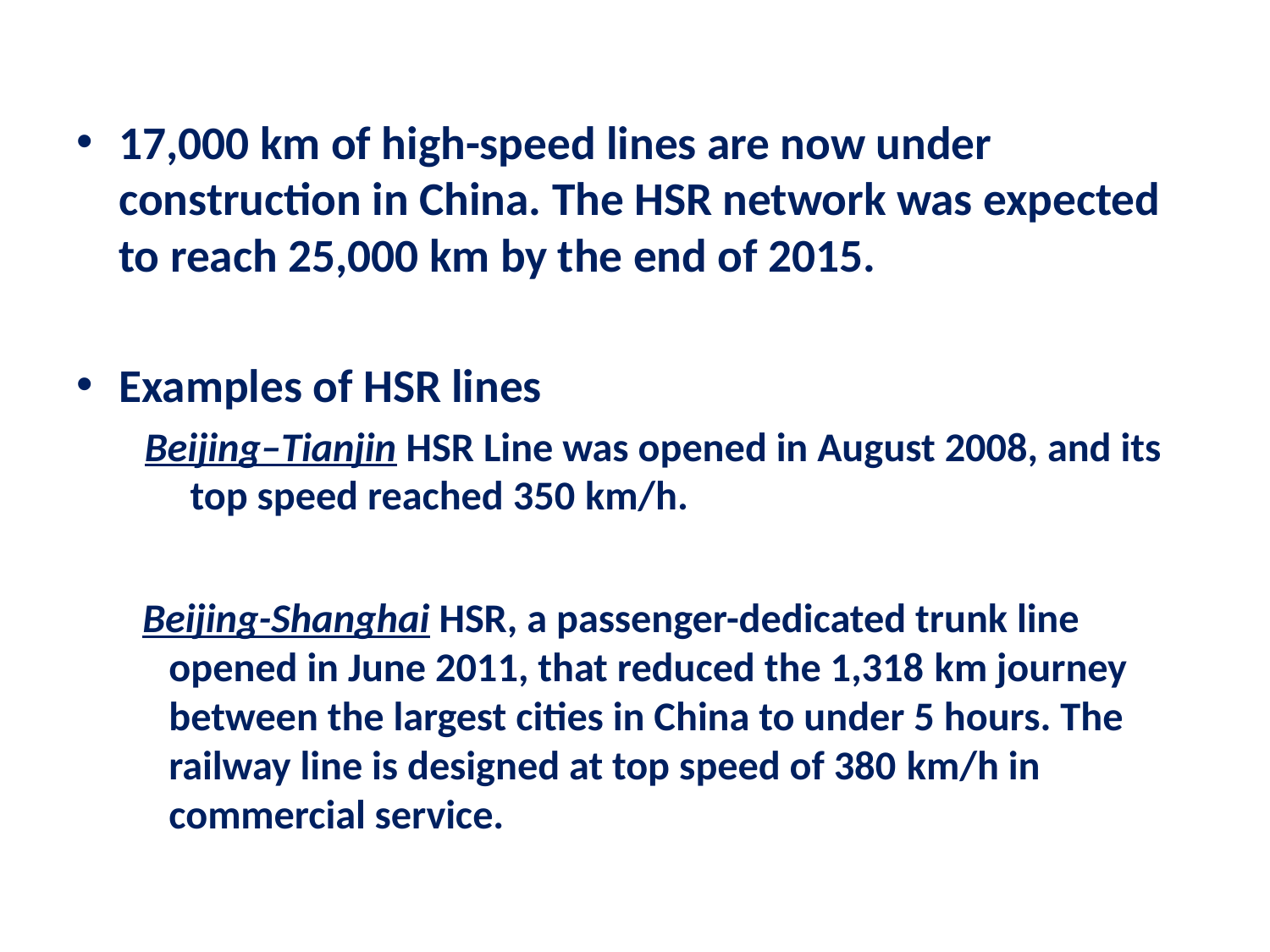

17,000 km of high-speed lines are now under construction in China. The HSR network was expected to reach 25,000 km by the end of 2015.

Examples of HSR lines
  Beijing–Tianjin HSR Line was opened in August 2008, and its top speed reached 350 km/h.

 Beijing-Shanghai HSR, a passenger-dedicated trunk line opened in June 2011, that reduced the 1,318 km journey between the largest cities in China to under 5 hours. The railway line is designed at top speed of 380 km/h in commercial service.